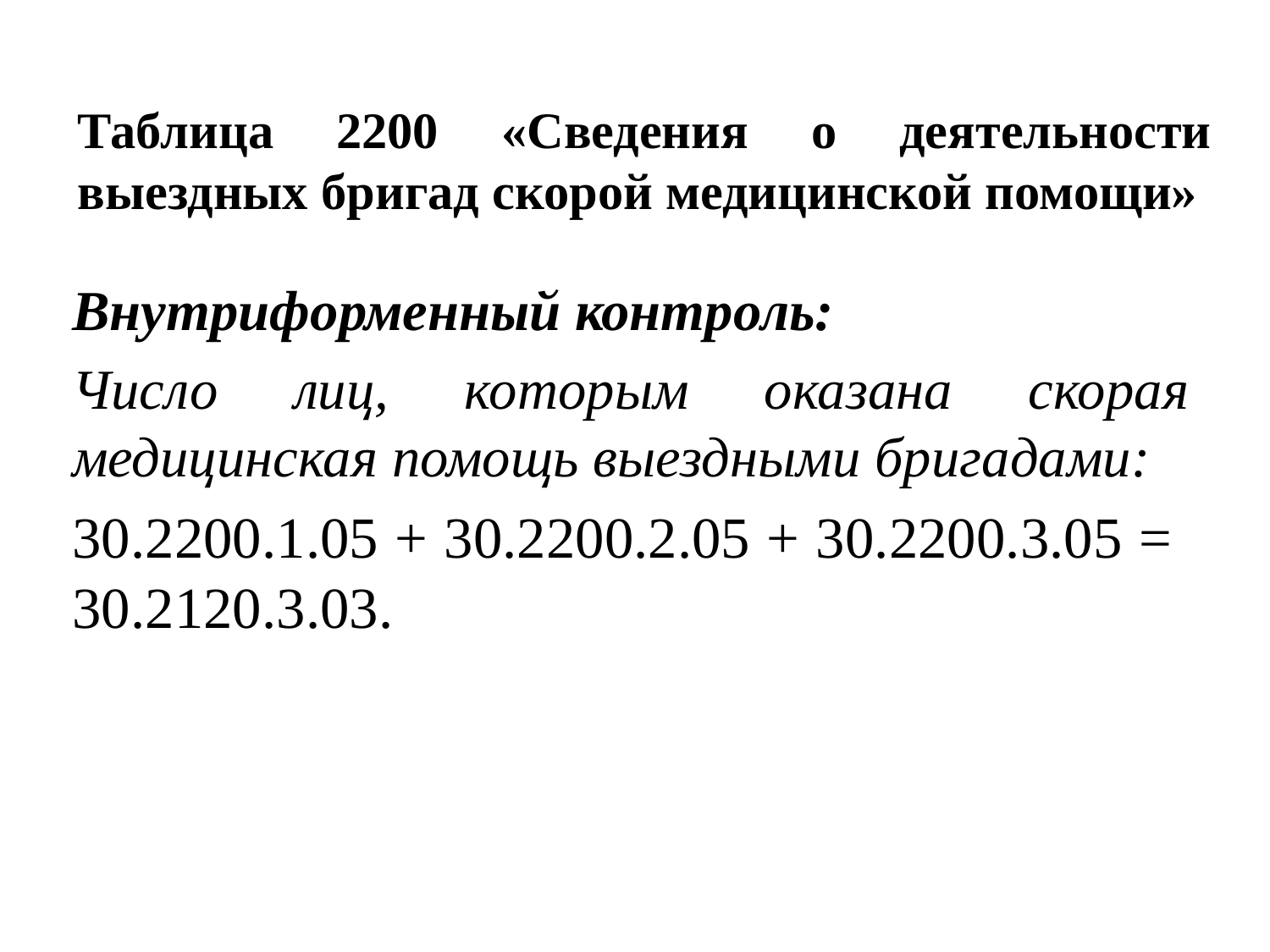

# Таблица 2200 «Сведения о деятельности выездных бригад скорой медицинской помощи»
Внутриформенный контроль:
Число лиц, которым оказана скорая медицинская помощь выездными бригадами:
30.2200.1.05 + 30.2200.2.05 + 30.2200.3.05 =  30.2120.3.03.